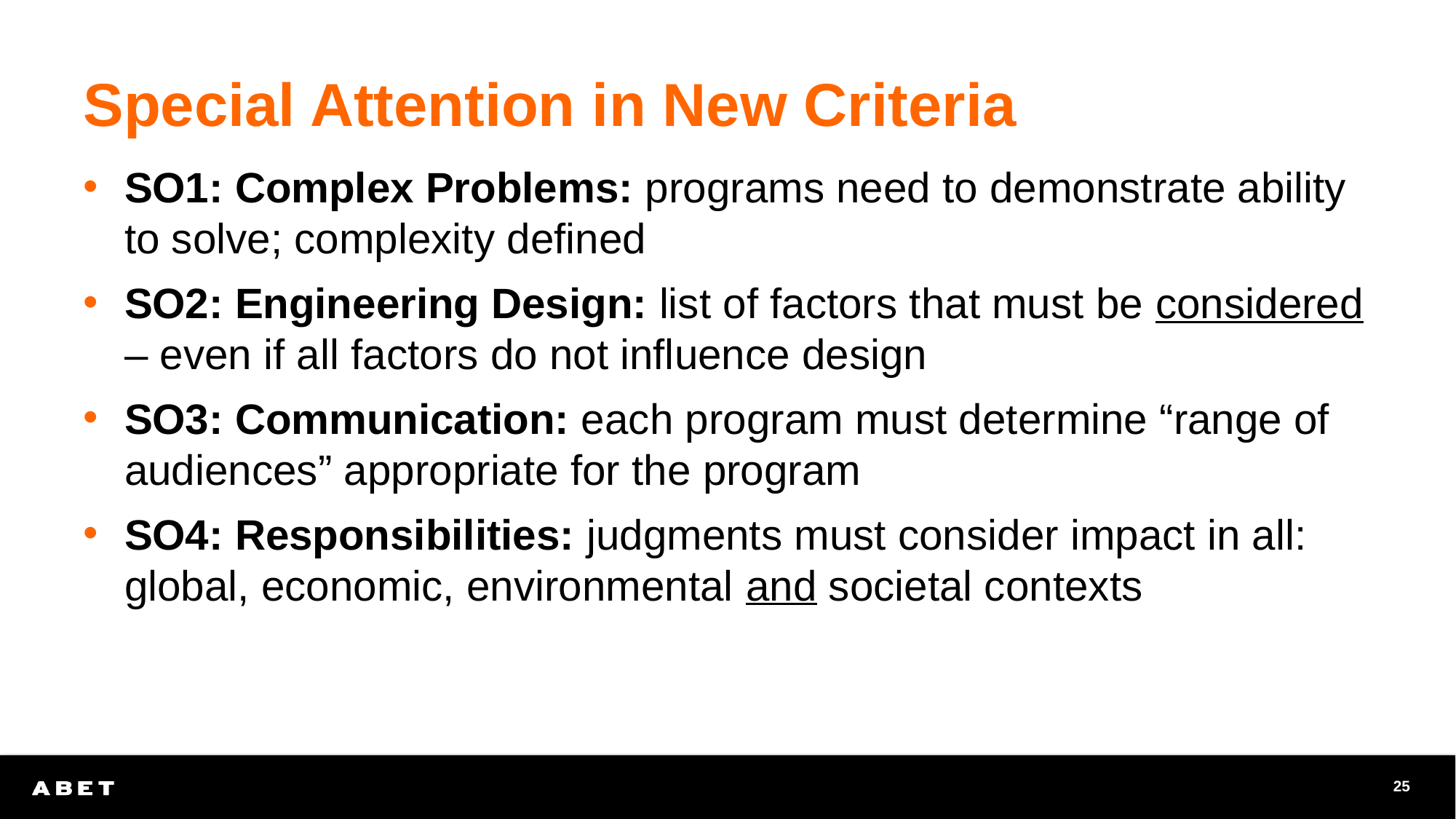

# Special Attention in New Criteria
SO1: Complex Problems: programs need to demonstrate ability to solve; complexity defined
SO2: Engineering Design: list of factors that must be considered – even if all factors do not influence design
SO3: Communication: each program must determine “range of audiences” appropriate for the program
SO4: Responsibilities: judgments must consider impact in all: global, economic, environmental and societal contexts